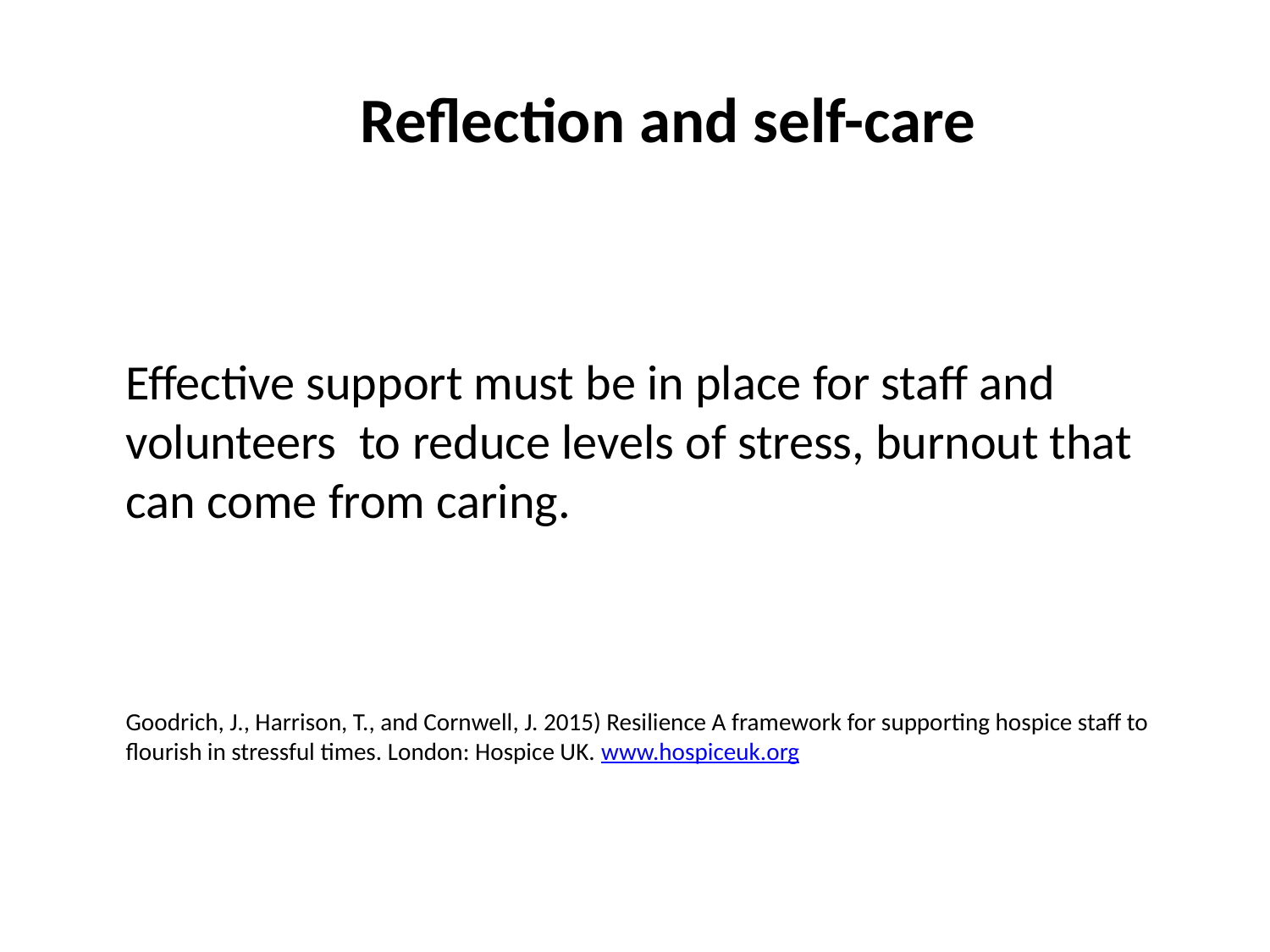

Reflection and self-care

Effective support must be in place for staff and volunteers  to reduce levels of stress, burnout that can come from caring.

Goodrich, J., Harrison, T., and Cornwell, J. 2015) Resilience A framework for supporting hospice staff to flourish in stressful times. London: Hospice UK. www.hospiceuk.org